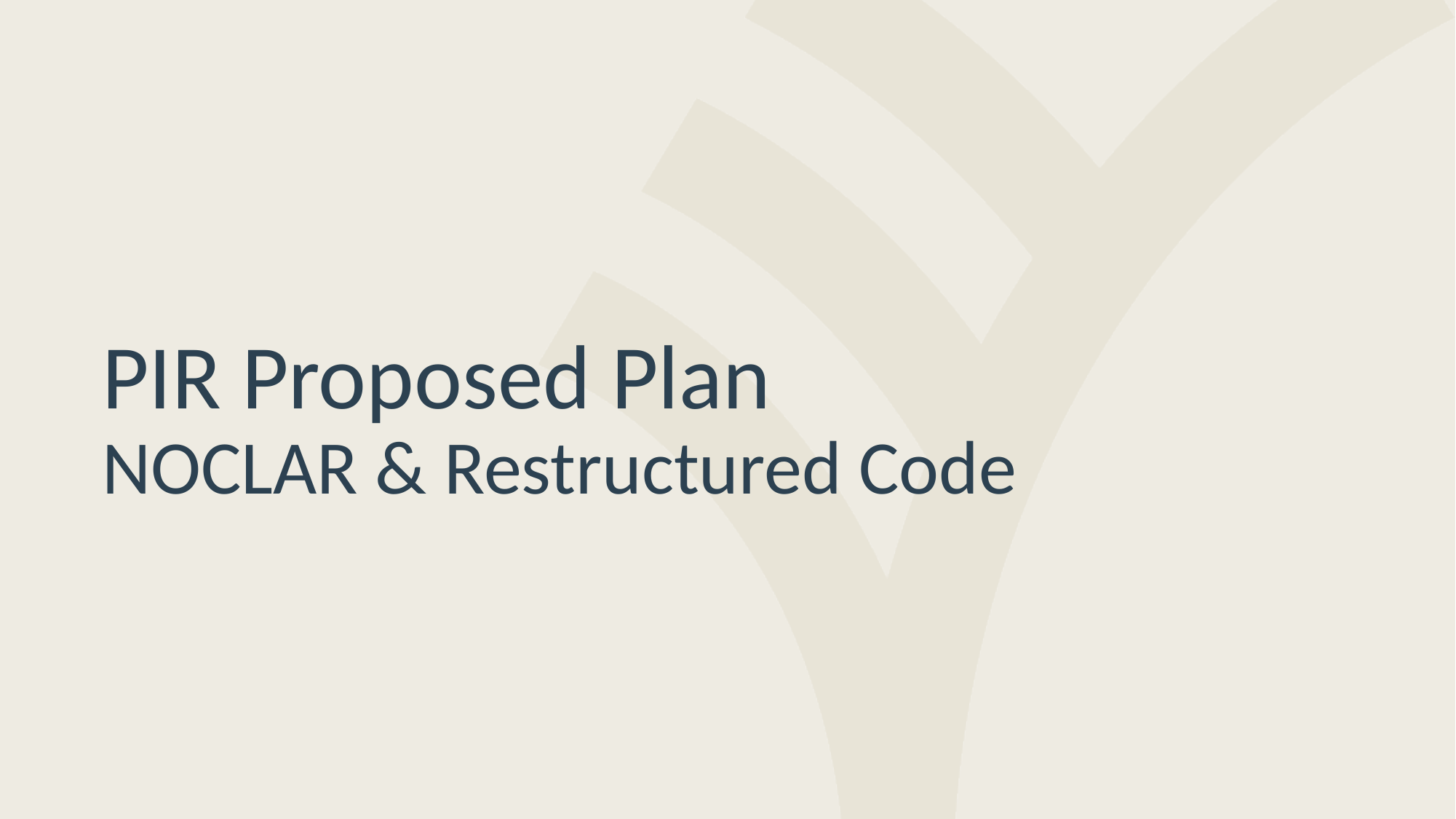

# PIR Proposed Plan NOCLAR & Restructured Code